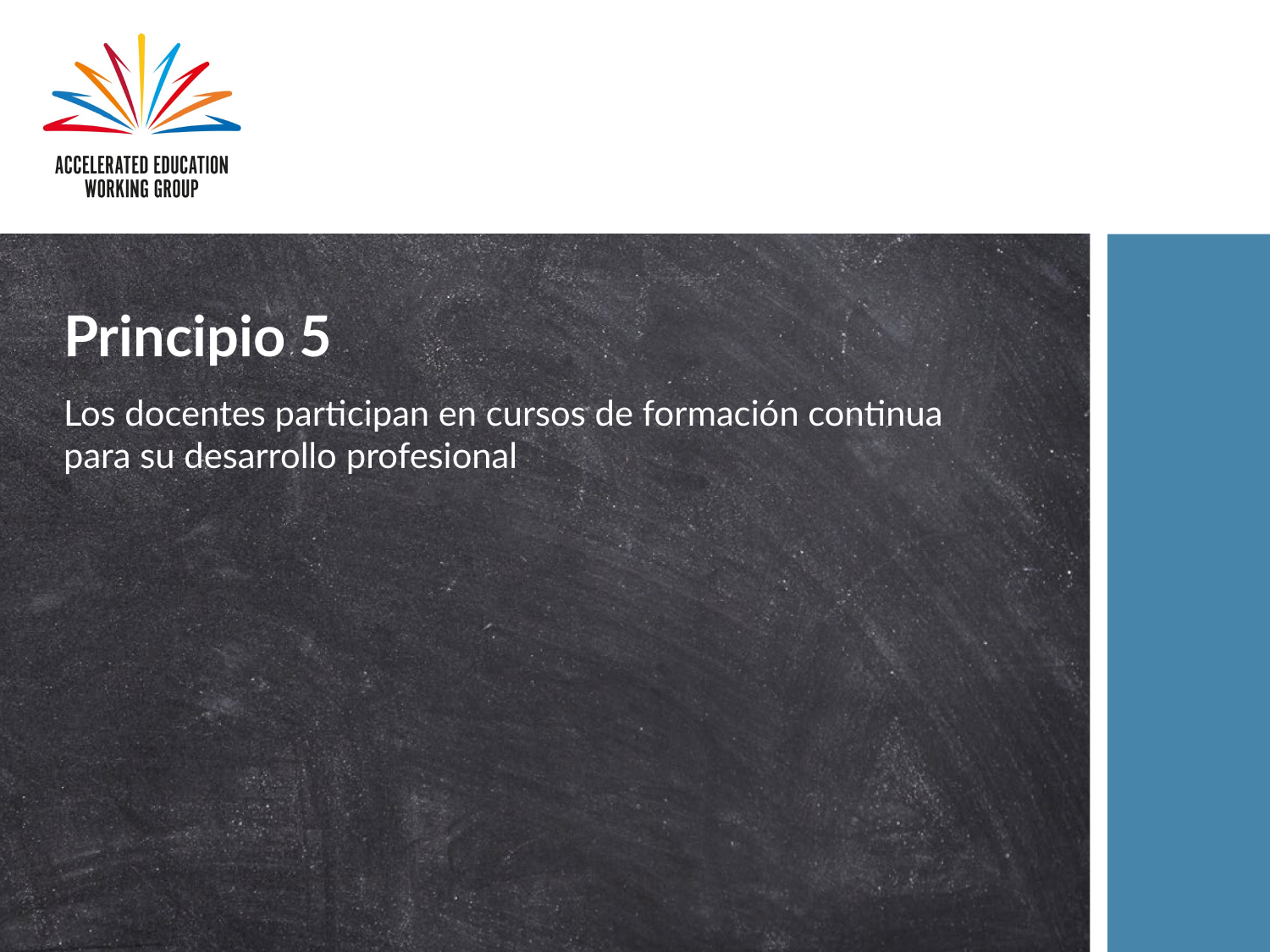

Principio 5
Los docentes participan en cursos de formación continua para su desarrollo profesional